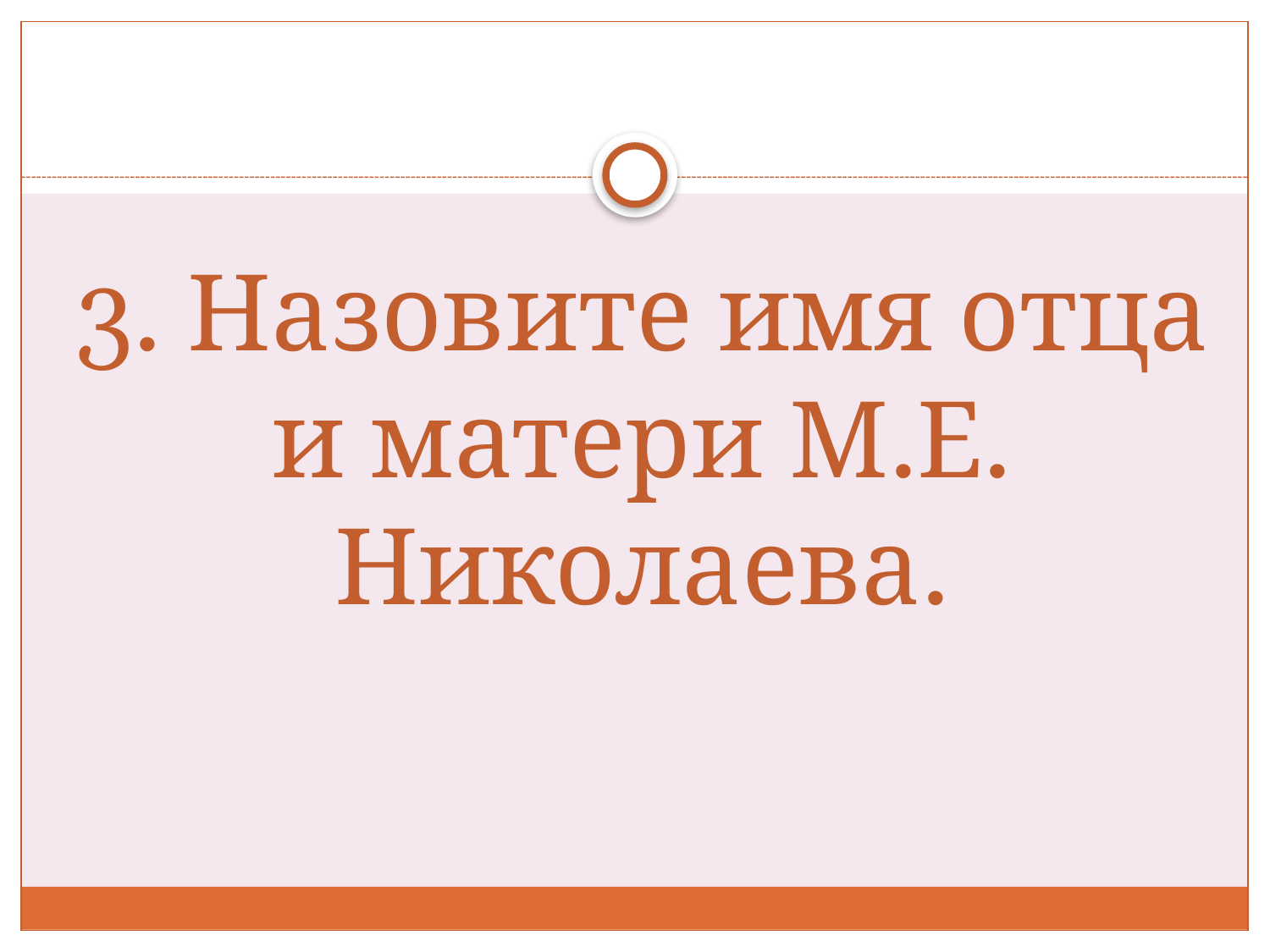

# 3. Назовите имя отца и матери М.Е. Николаева.